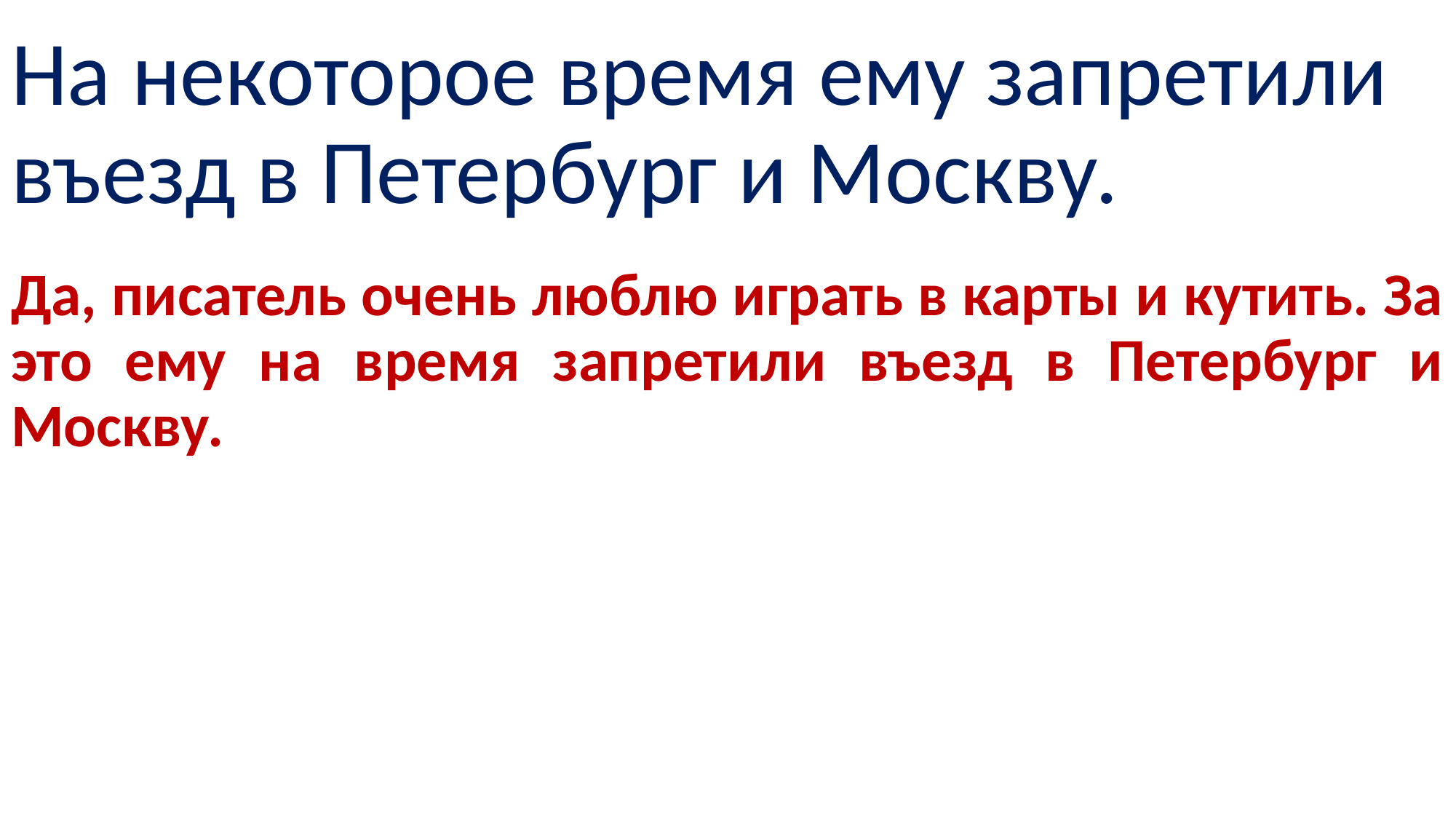

# На некоторое время ему запретили въезд в Петербург и Москву.
Да, писатель очень люблю играть в карты и кутить. За это ему на время запретили въезд в Петербург и Москву.